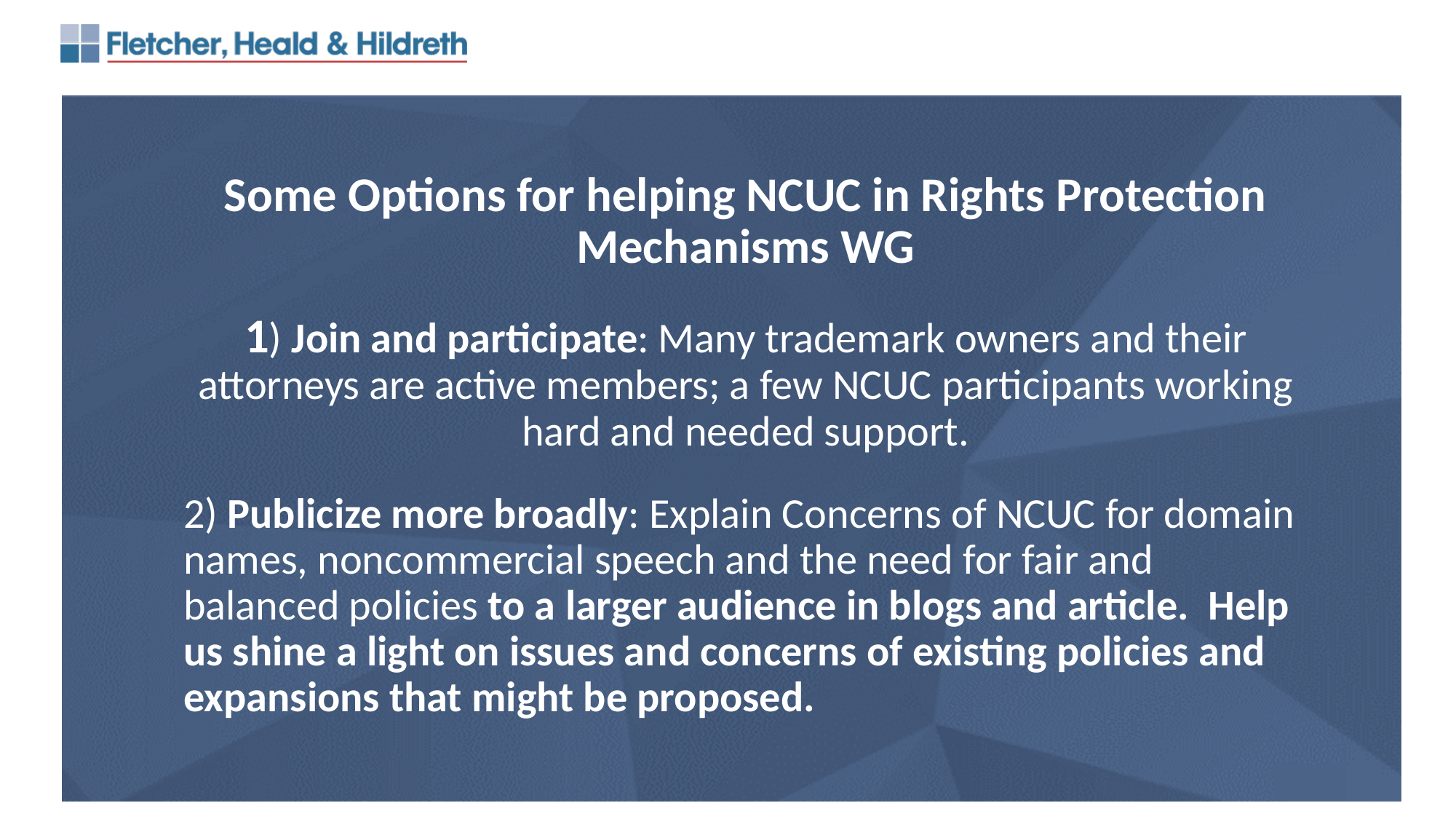

Some Options for helping NCUC in Rights Protection Mechanisms WG
1) Join and participate: Many trademark owners and their attorneys are active members; a few NCUC participants working hard and needed support.
2) Publicize more broadly: Explain Concerns of NCUC for domain names, noncommercial speech and the need for fair and balanced policies to a larger audience in blogs and article.  Help us shine a light on issues and concerns of existing policies and expansions that might be proposed.